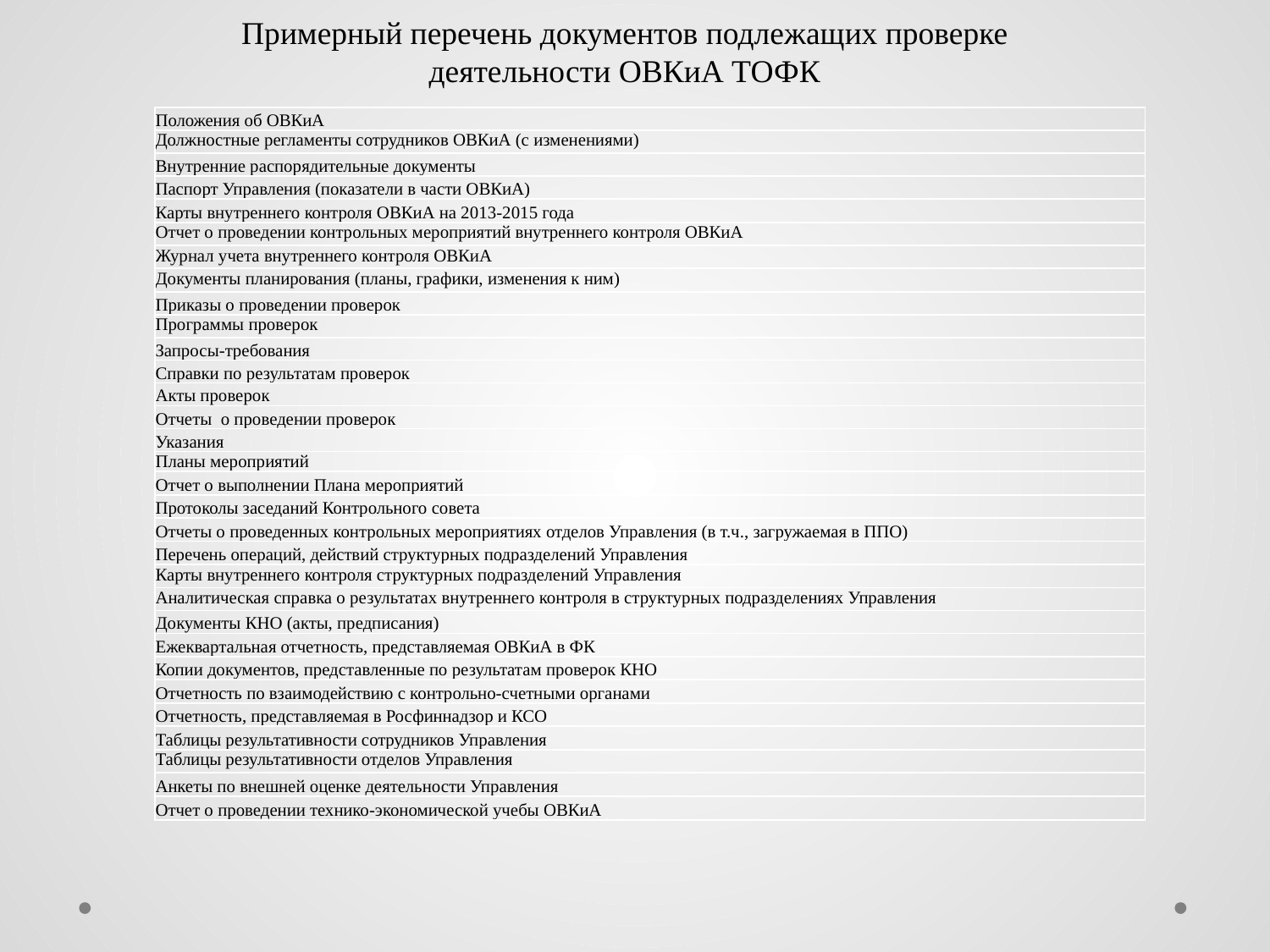

Примерный перечень документов подлежащих проверке
деятельности ОВКиА ТОФК
| Положения об ОВКиА |
| --- |
| Должностные регламенты сотрудников ОВКиА (с изменениями) |
| Внутренние распорядительные документы |
| Паспорт Управления (показатели в части ОВКиА) |
| Карты внутреннего контроля ОВКиА на 2013-2015 года |
| Отчет о проведении контрольных мероприятий внутреннего контроля ОВКиА |
| Журнал учета внутреннего контроля ОВКиА |
| Документы планирования (планы, графики, изменения к ним) |
| Приказы о проведении проверок |
| Программы проверок |
| Запросы-требования |
| Справки по результатам проверок |
| Акты проверок |
| Отчеты о проведении проверок |
| Указания |
| Планы мероприятий |
| Отчет о выполнении Плана мероприятий |
| Протоколы заседаний Контрольного совета |
| Отчеты о проведенных контрольных мероприятиях отделов Управления (в т.ч., загружаемая в ППО) |
| Перечень операций, действий структурных подразделений Управления |
| Карты внутреннего контроля структурных подразделений Управления |
| Аналитическая справка о результатах внутреннего контроля в структурных подразделениях Управления |
| Документы КНО (акты, предписания) |
| Ежеквартальная отчетность, представляемая ОВКиА в ФК |
| Копии документов, представленные по результатам проверок КНО |
| Отчетность по взаимодействию с контрольно-счетными органами |
| Отчетность, представляемая в Росфиннадзор и КСО |
| Таблицы результативности сотрудников Управления |
| Таблицы результативности отделов Управления |
| Анкеты по внешней оценке деятельности Управления |
| Отчет о проведении технико-экономической учебы ОВКиА |